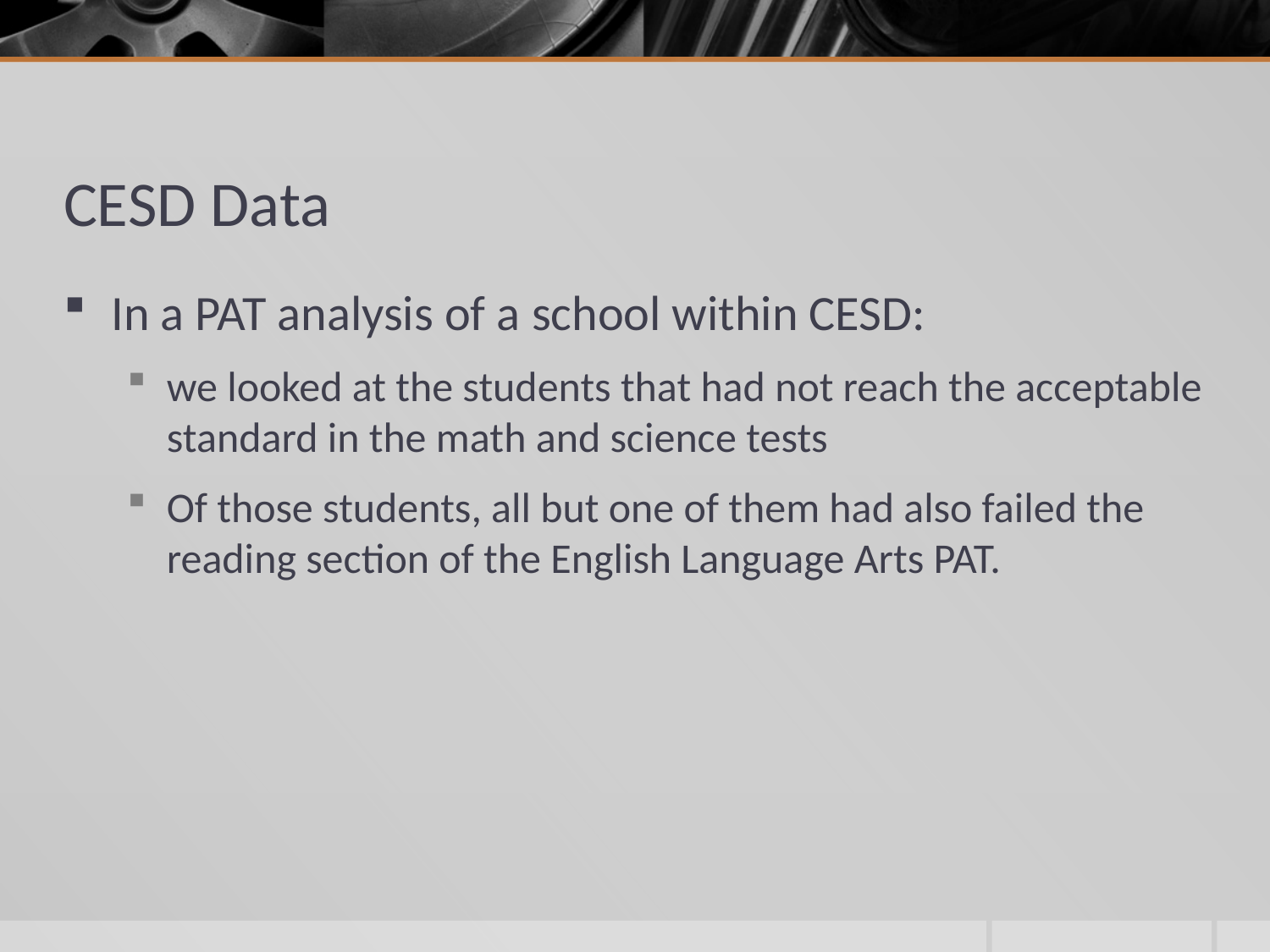

# CESD Data
In a PAT analysis of a school within CESD:
we looked at the students that had not reach the acceptable standard in the math and science tests
Of those students, all but one of them had also failed the reading section of the English Language Arts PAT.